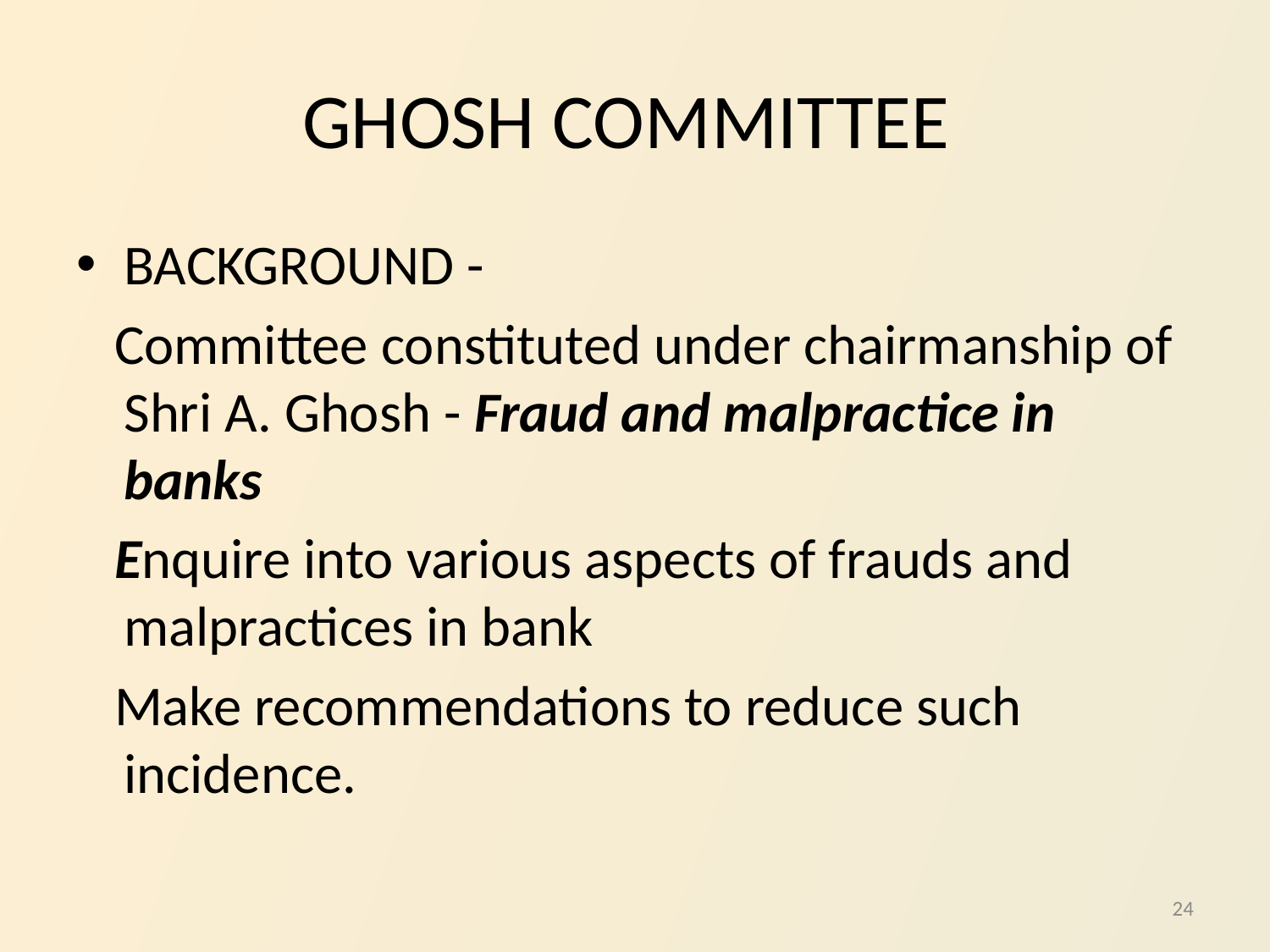

# GHOSH COMMITTEE
BACKGROUND -
   Committee constituted under chairmanship of Shri A. Ghosh - Fraud and malpractice in banks
   Enquire into various aspects of frauds and malpractices in bank
   Make recommendations to reduce such incidence.

24